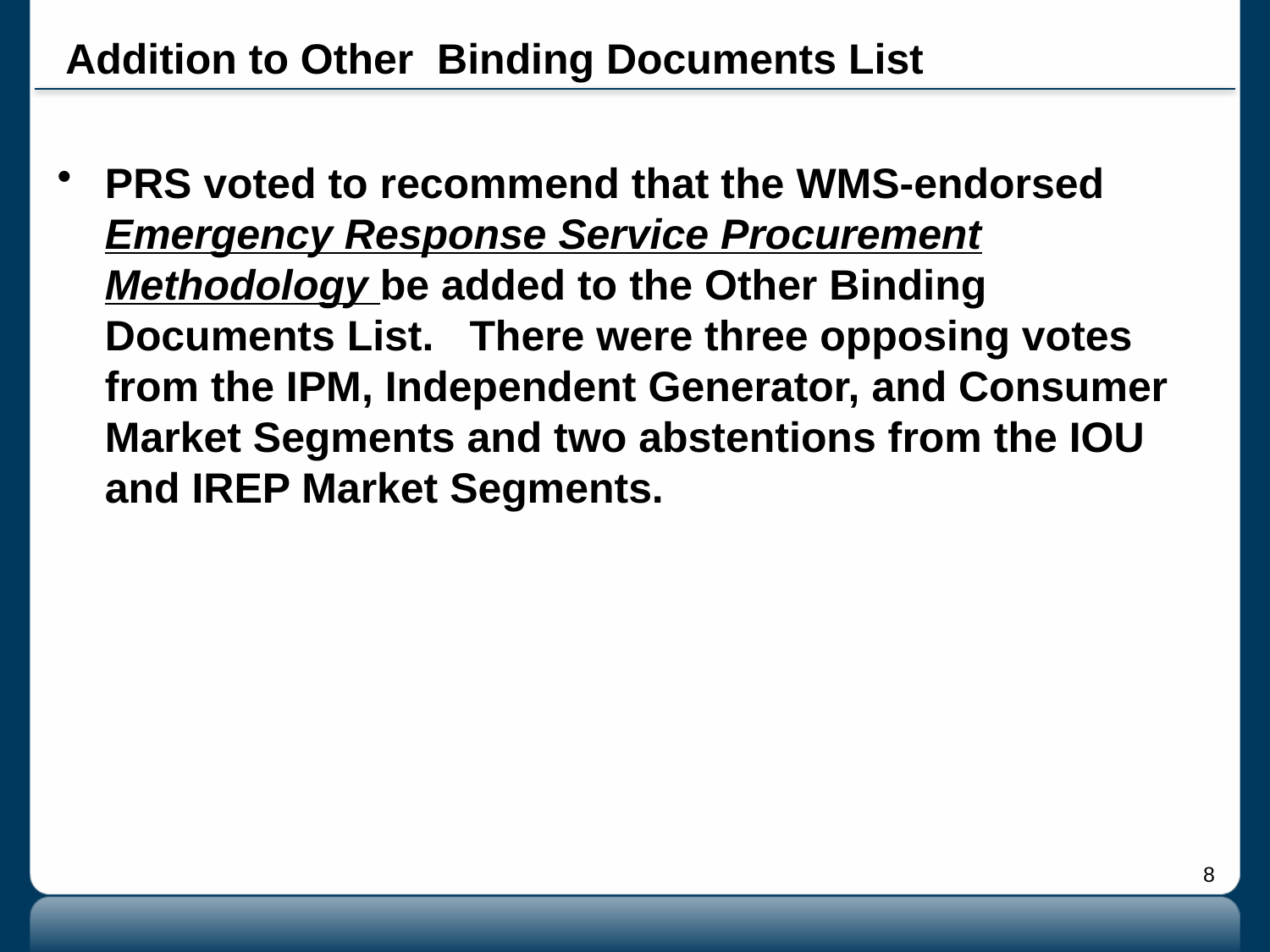

# Addition to Other  Binding Documents List

PRS voted to recommend that the WMS-endorsed Emergency Response Service Procurement Methodology be added to the Other Binding Documents List.   There were three opposing votes from the IPM, Independent Generator, and Consumer Market Segments and two abstentions from the IOU and IREP Market Segments.